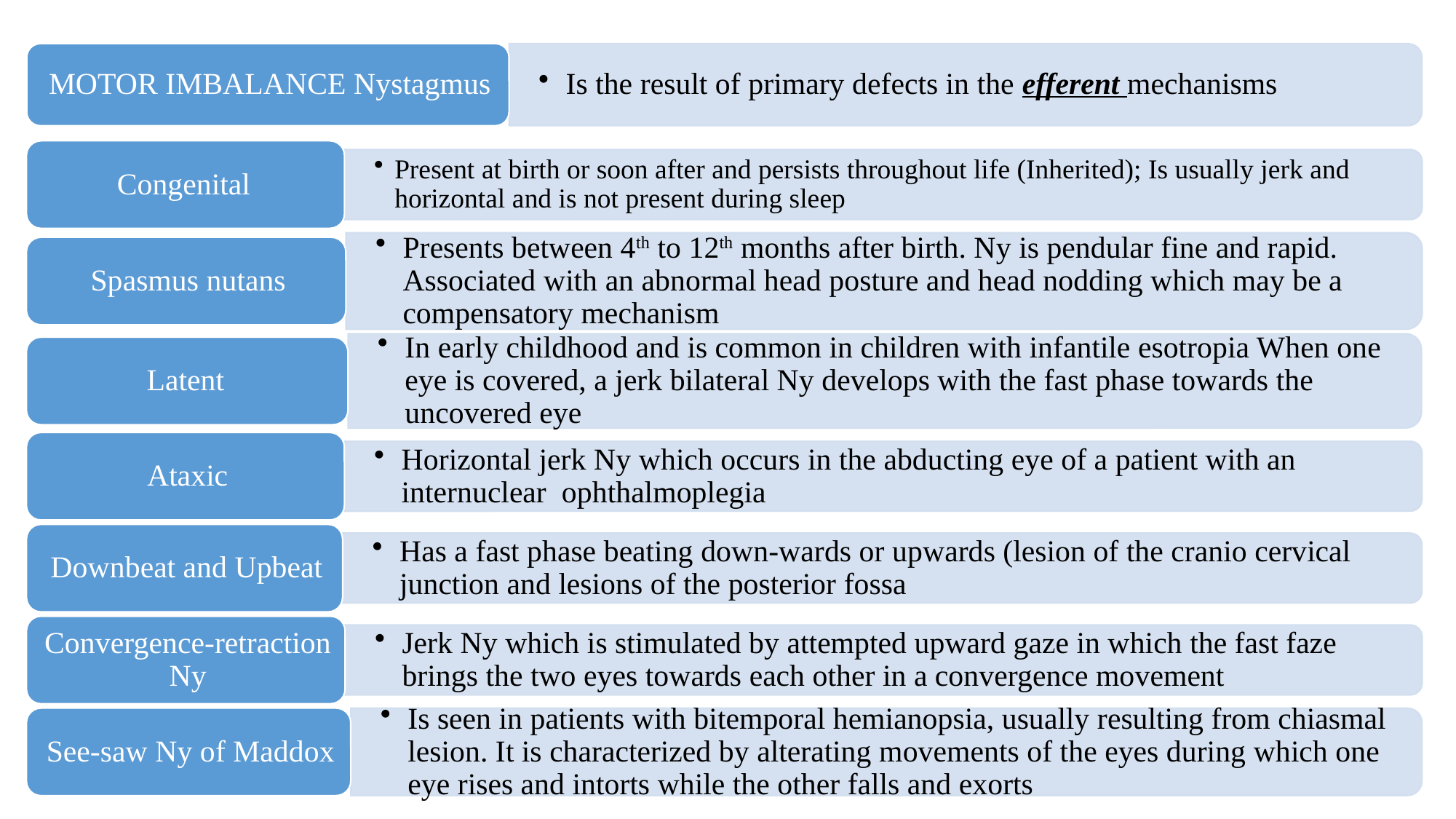

Is the result of primary defects in the efferent mechanisms
MOTOR IMBALANCE Nystagmus
Present at birth or soon after and persists throughout life (Inherited); Is usually jerk and horizontal and is not present during sleep
Congenital
Presents between 4th to 12th months after birth. Ny is pendular fine and rapid. Associated with an abnormal head posture and head nodding which may be a compensatory mechanism
Spasmus nutans
In early childhood and is common in children with infantile esotropia When one eye is covered, a jerk bilateral Ny develops with the fast phase towards the uncovered eye
Latent
Horizontal jerk Ny which occurs in the abducting eye of a patient with an internuclear  ophthalmoplegia
Ataxic
Has a fast phase beating down-wards or upwards (lesion of the cranio cervical junction and lesions of the posterior fossa
Downbeat and Upbeat
Jerk Ny which is stimulated by attempted upward gaze in which the fast faze brings the two eyes towards each other in a convergence movement
Convergence-retraction Ny
Is seen in patients with bitemporal hemianopsia, usually resulting from chiasmal lesion. It is characterized by alterating movements of the eyes during which one eye rises and intorts while the other falls and exorts
See-saw Ny of Maddox